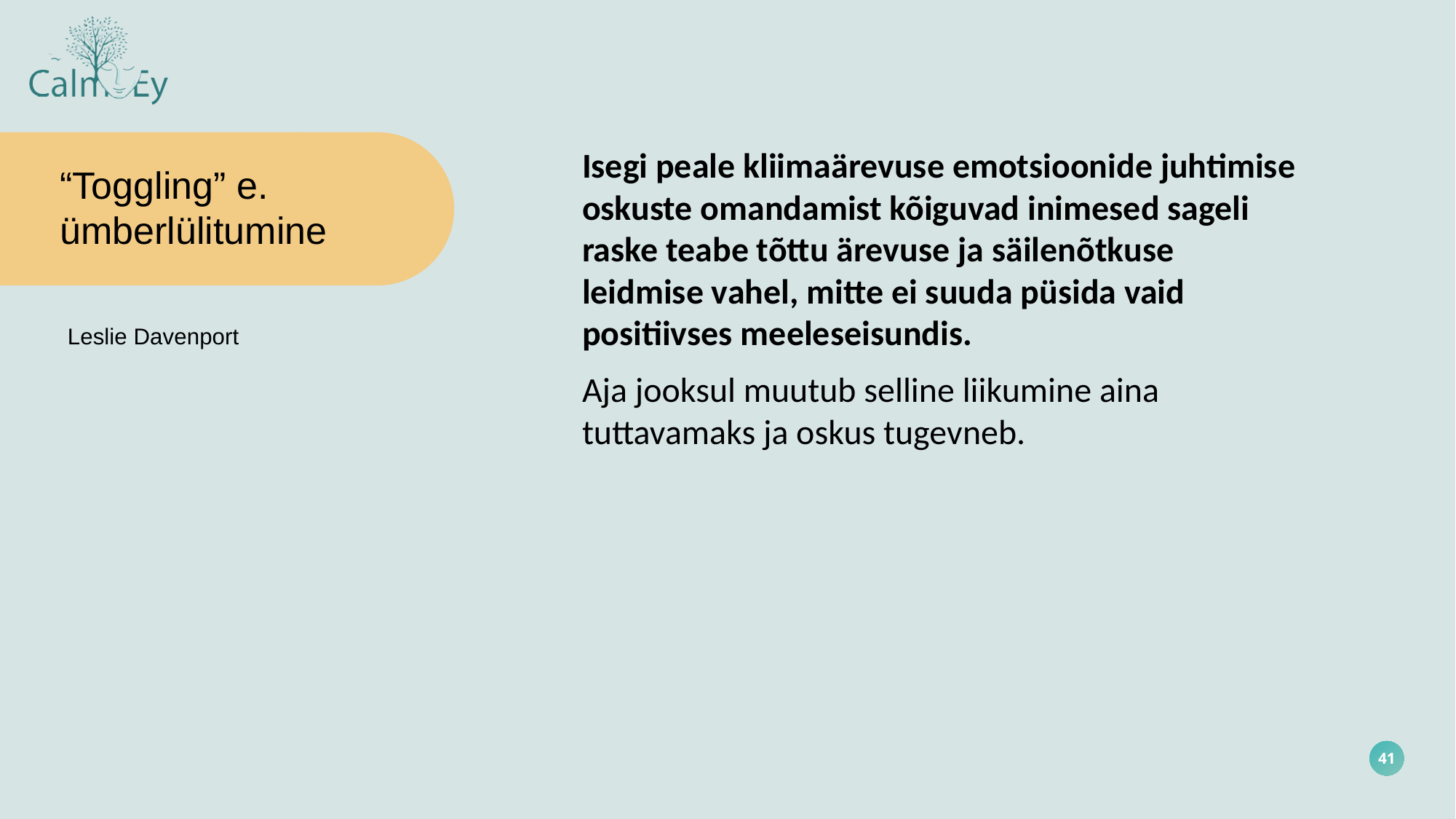

Isegi peale kliimaärevuse emotsioonide juhtimise oskuste omandamist kõiguvad inimesed sageli raske teabe tõttu ärevuse ja säilenõtkuse leidmise vahel, mitte ei suuda püsida vaid positiivses meeleseisundis.
Aja jooksul muutub selline liikumine aina tuttavamaks ja oskus tugevneb.

“Toggling” e.
ümberlülitumine
Leslie Davenport